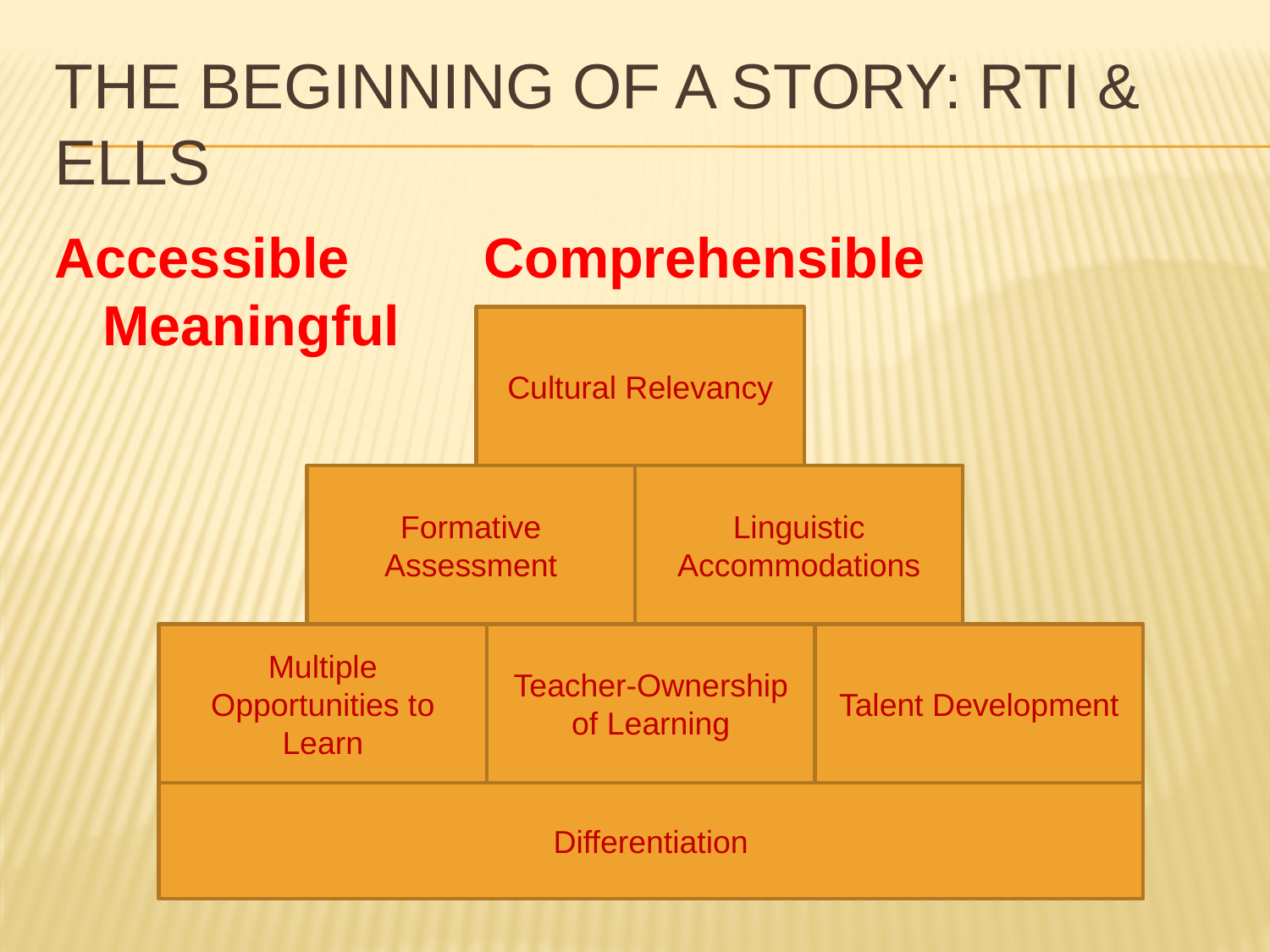

# The beginning of a story: rti & ells
Accessible		Comprehensible	Meaningful

Cultural Relevancy
Formative Assessment
Linguistic Accommodations
Multiple Opportunities to Learn
Teacher-Ownership of Learning
Talent Development
Differentiation